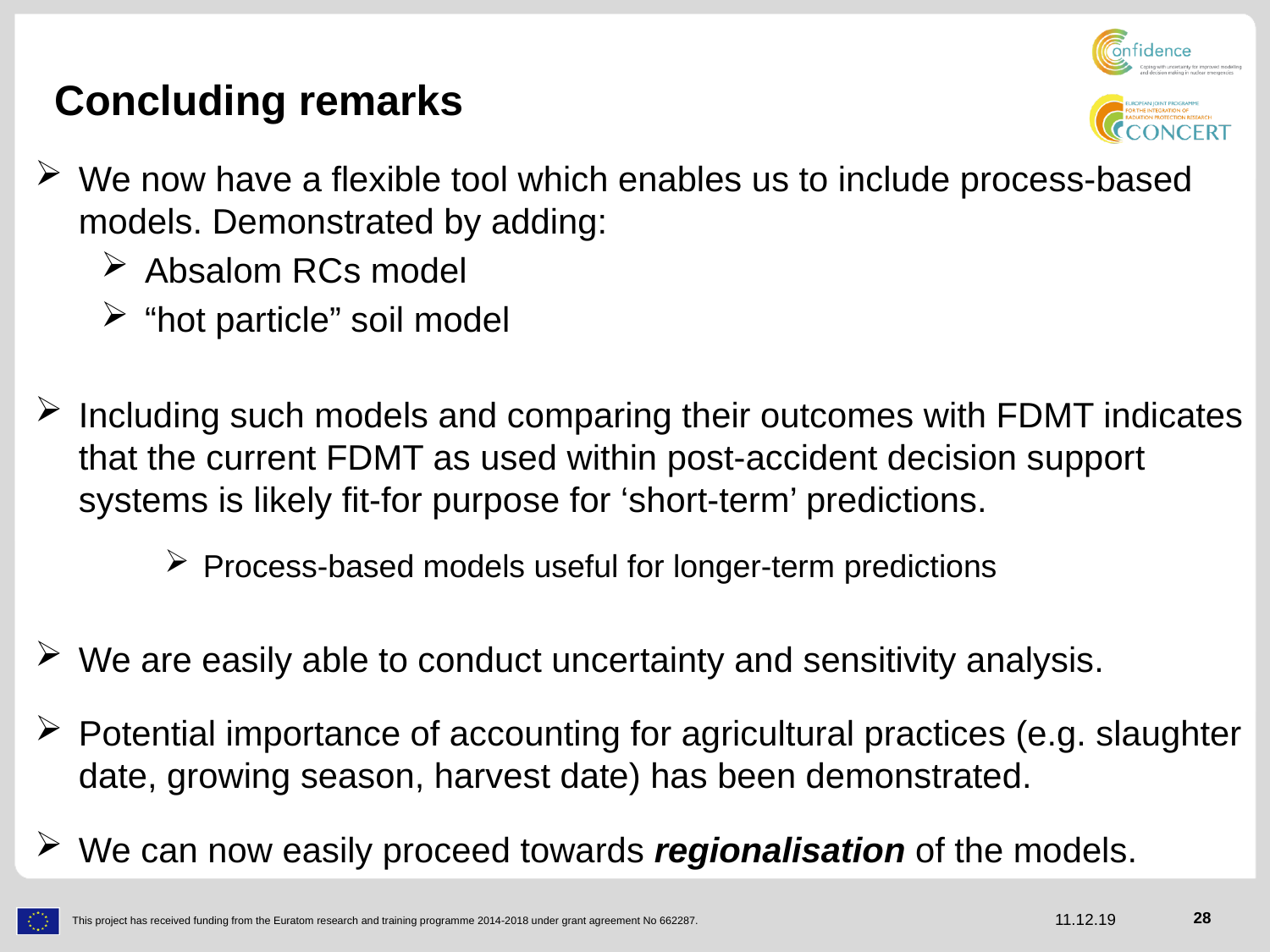

# Concluding remarks
We now have a flexible tool which enables us to include process-based models. Demonstrated by adding:
Absalom RCs model
“hot particle” soil model

Including such models and comparing their outcomes with FDMT indicates that the current FDMT as used within post-accident decision support systems is likely fit-for purpose for ‘short-term’ predictions.

Process-based models useful for longer-term predictions

We are easily able to conduct uncertainty and sensitivity analysis.

Potential importance of accounting for agricultural practices (e.g. slaughter date, growing season, harvest date) has been demonstrated.

We can now easily proceed towards regionalisation of the models.